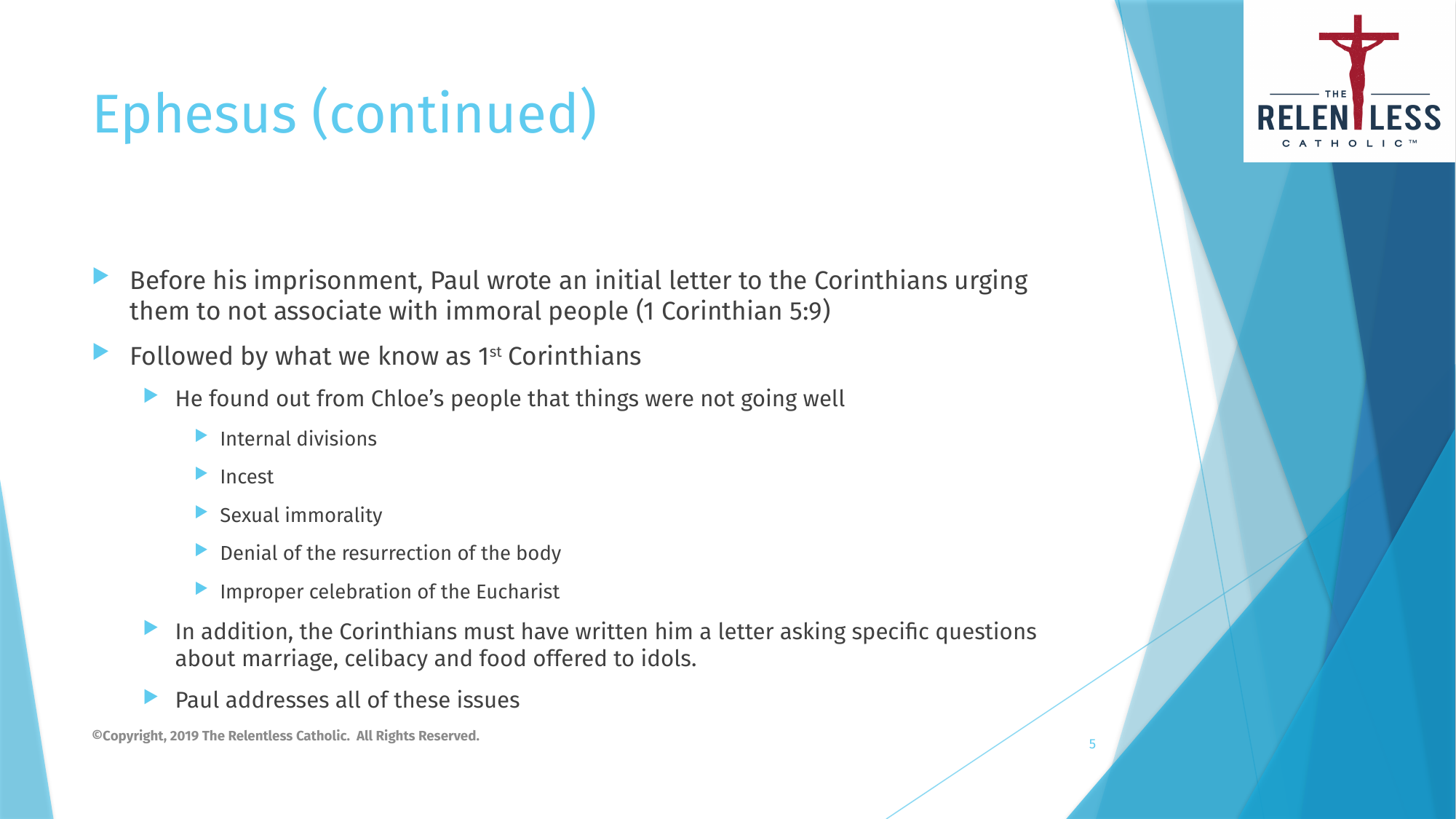

# Ephesus (continued)
Before his imprisonment, Paul wrote an initial letter to the Corinthians urging them to not associate with immoral people (1 Corinthian 5:9)
Followed by what we know as 1st Corinthians
He found out from Chloe’s people that things were not going well
Internal divisions
Incest
Sexual immorality
Denial of the resurrection of the body
Improper celebration of the Eucharist
In addition, the Corinthians must have written him a letter asking specific questions about marriage, celibacy and food offered to idols.
Paul addresses all of these issues
©Copyright, 2019 The Relentless Catholic.  All Rights Reserved.

5